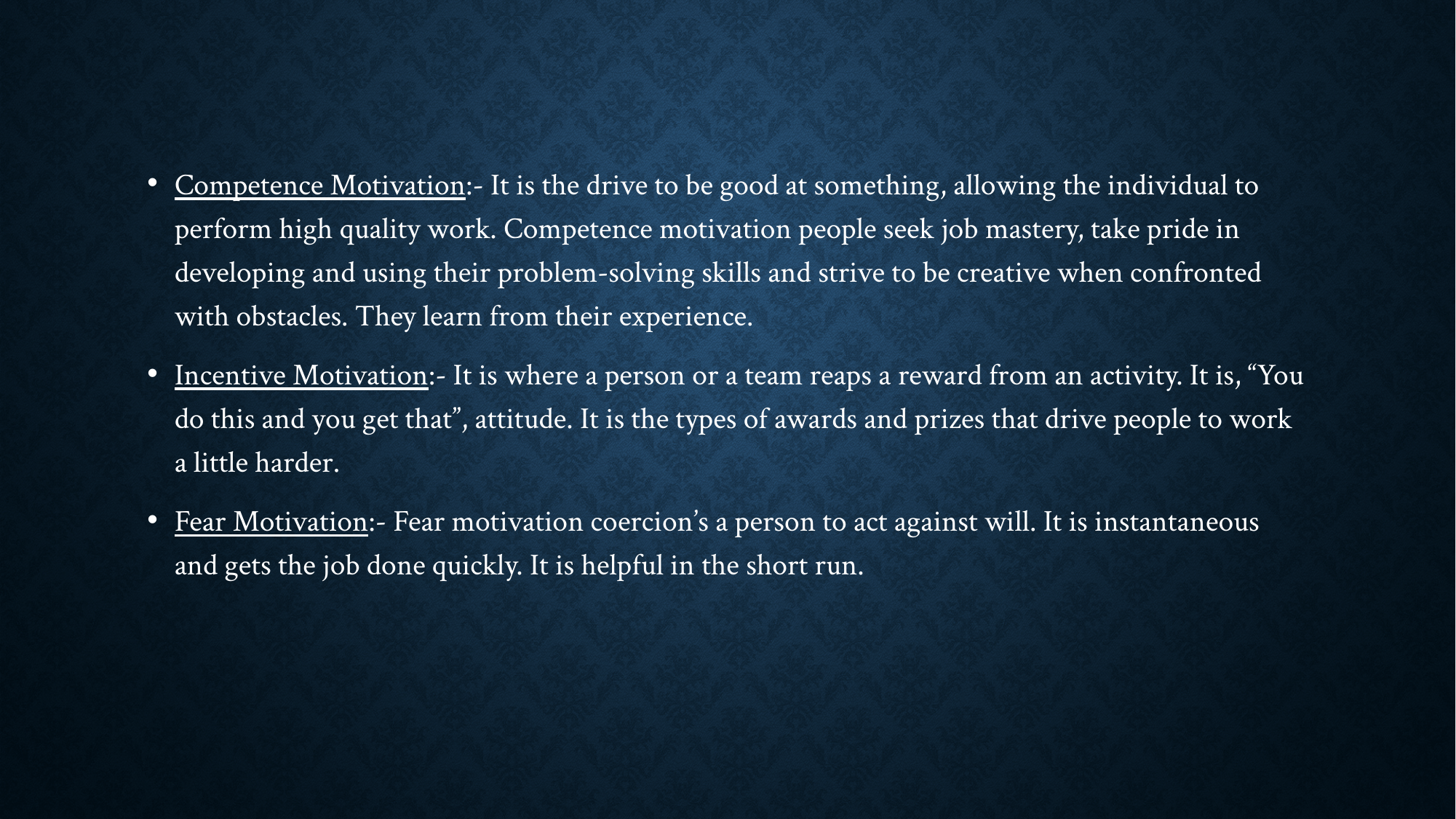

Competence Motivation:- It is the drive to be good at something, allowing the individual to perform high quality work. Competence motivation people seek job mastery, take pride in developing and using their problem-solving skills and strive to be creative when confronted with obstacles. They learn from their experience.
Incentive Motivation:- It is where a person or a team reaps a reward from an activity. It is, “You do this and you get that”, attitude. It is the types of awards and prizes that drive people to work a little harder.
Fear Motivation:- Fear motivation coercion’s a person to act against will. It is instantaneous and gets the job done quickly. It is helpful in the short run.